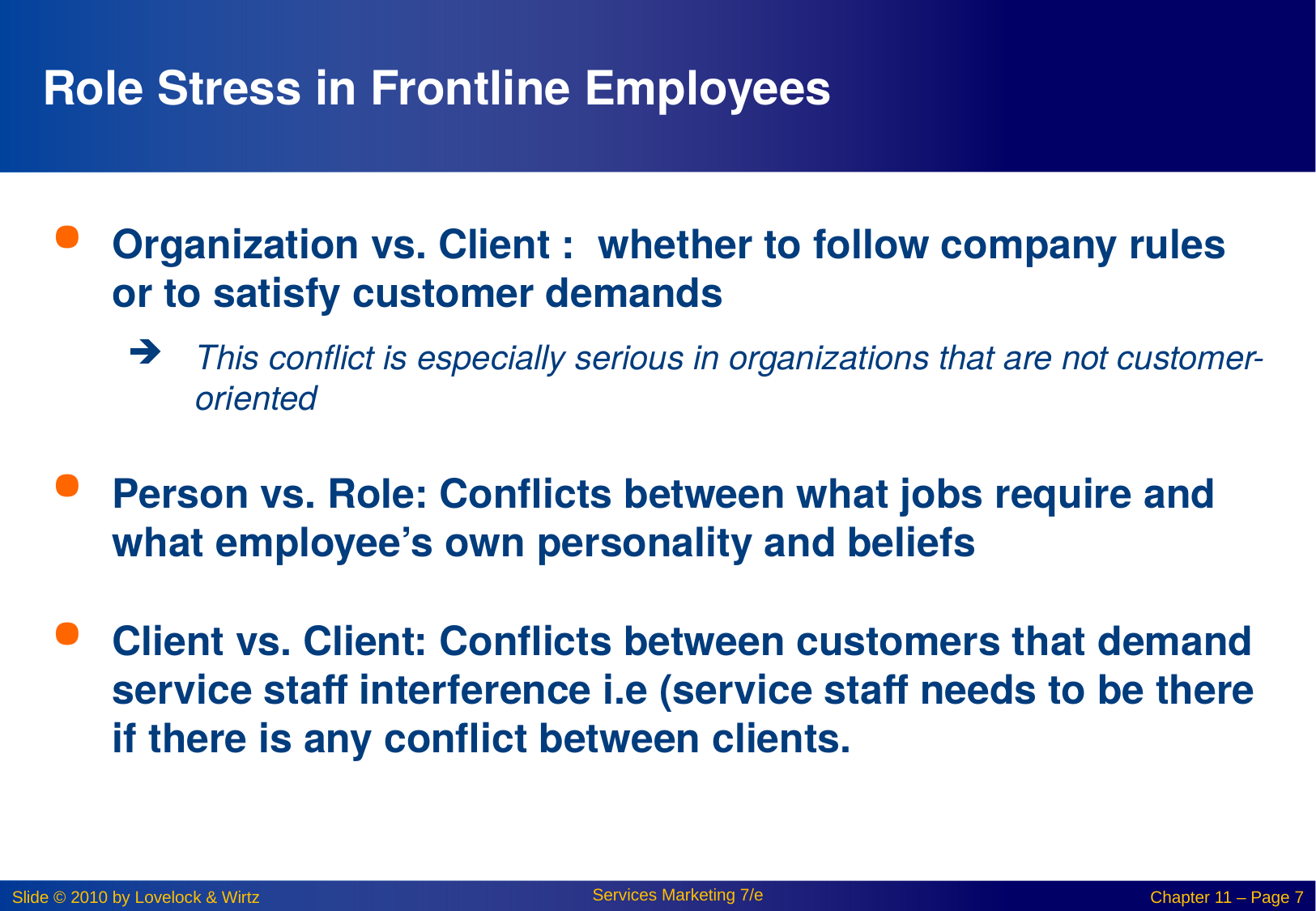

# Role Stress in Frontline Employees
Organization vs. Client :  whether to follow company rules or to satisfy customer demands
This conflict is especially serious in organizations that are not customer- oriented
Person vs. Role: Conflicts between what jobs require and what employee’s own personality and beliefs
Client vs. Client: Conflicts between customers that demand service staff interference i.e (service staff needs to be there if there is any conflict between clients.